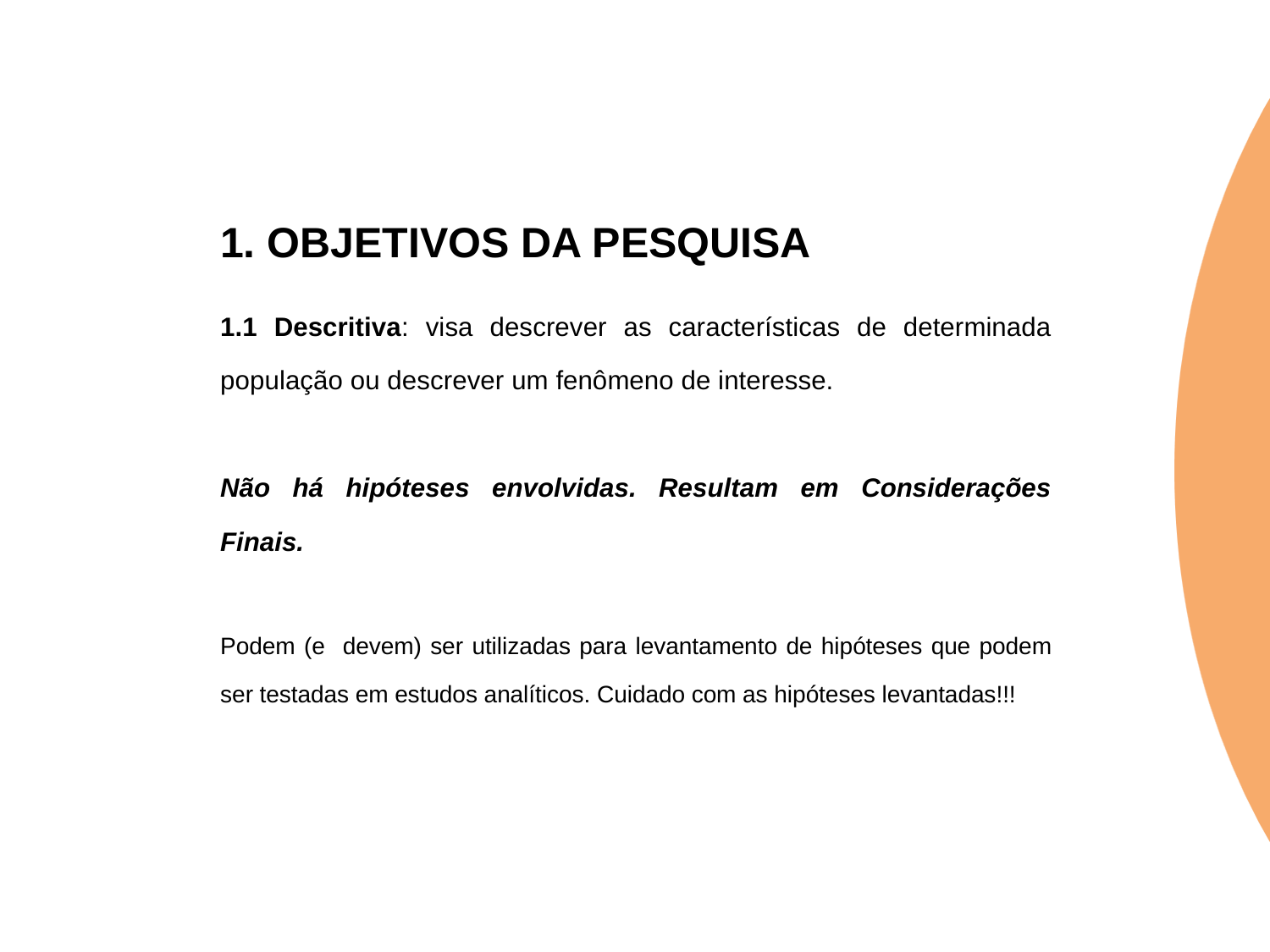

1. OBJETIVOS DA PESQUISA
1.1 Descritiva: visa descrever as características de determinada população ou descrever um fenômeno de interesse.

Não há hipóteses envolvidas. Resultam em Considerações Finais.

Podem (e  devem) ser utilizadas para levantamento de hipóteses que podem ser testadas em estudos analíticos. Cuidado com as hipóteses levantadas!!!